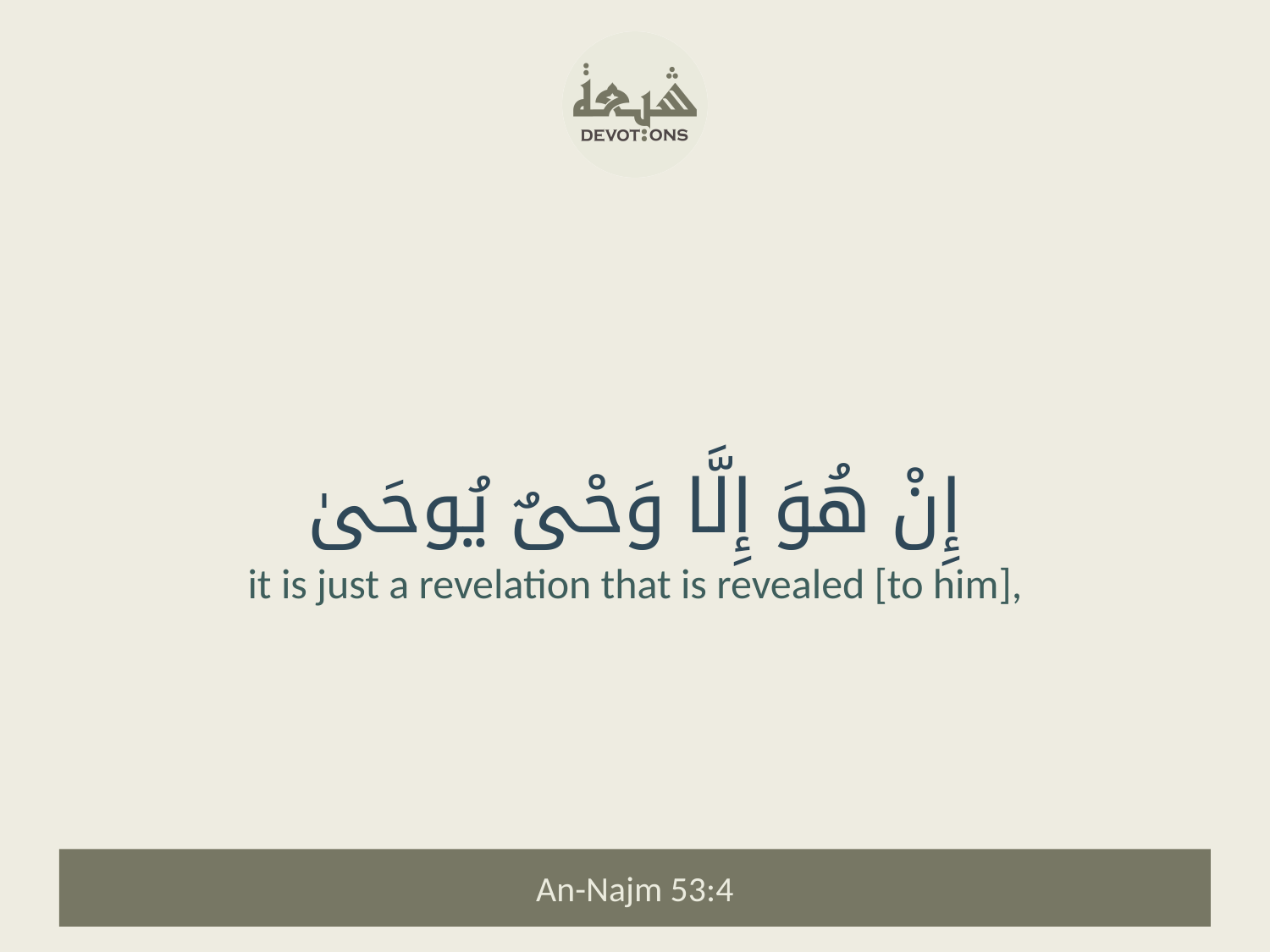

إِنْ هُوَ إِلَّا وَحْىٌ يُوحَىٰ
it is just a revelation that is revealed [to him],
An-Najm 53:4